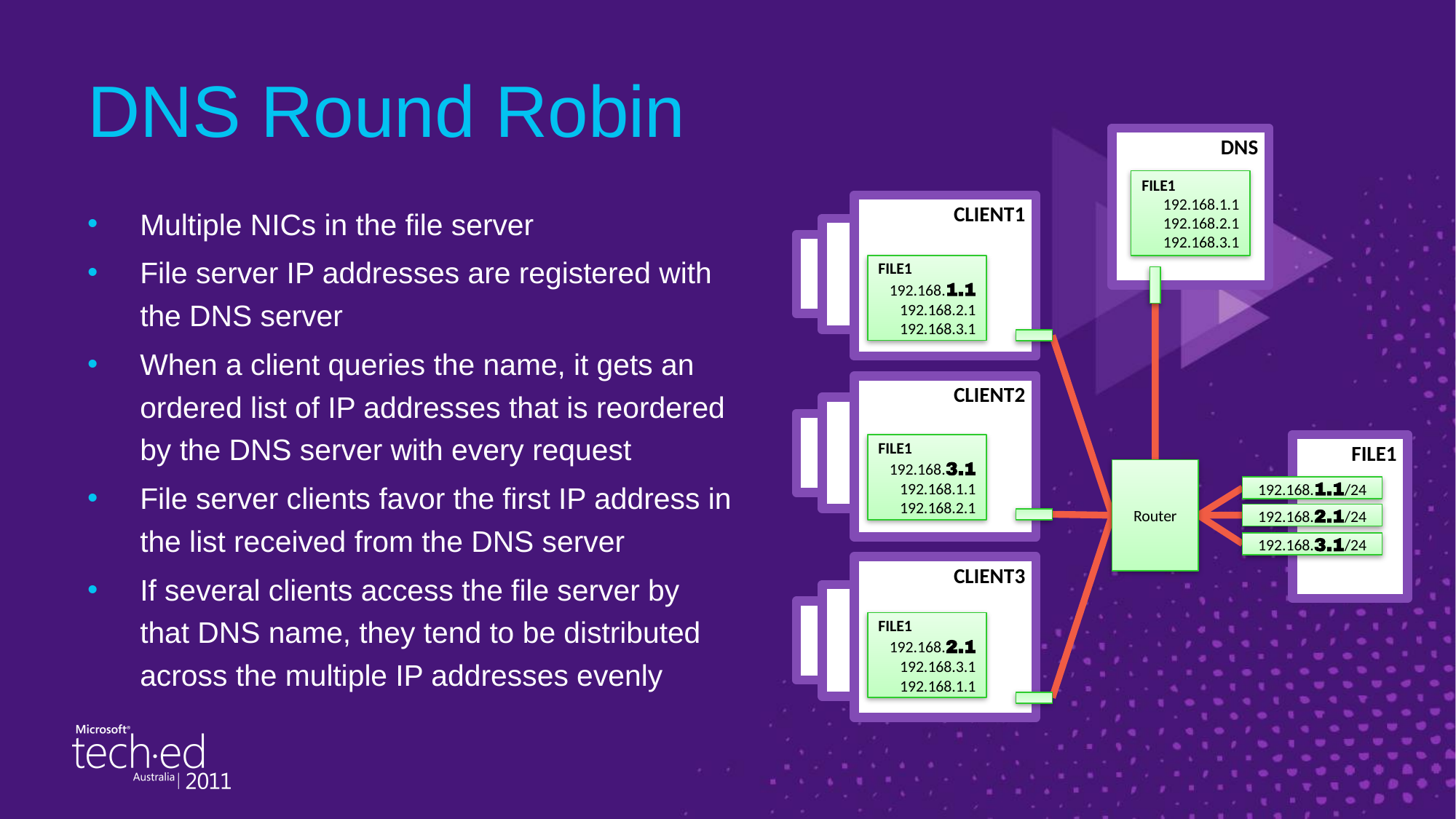

# DNS Round Robin
DNS
FILE1
192.168.1.1
192.168.2.1
192.168.3.1
Multiple NICs in the file server
File server IP addresses are registered with the DNS server
When a client queries the name, it gets an ordered list of IP addresses that is reordered by the DNS server with every request
File server clients favor the first IP address in the list received from the DNS server
If several clients access the file server by that DNS name, they tend to be distributed across the multiple IP addresses evenly
CLIENT1

FILE1
192.168.1.1
192.168.2.1
192.168.3.1

CLIENT2

FILE1
FILE1
192.168.3.1
192.168.1.1
192.168.2.1
Router
192.168.1.1/24
192.168.2.1/24

192.168.3.1/24
CLIENT3

FILE1
192.168.2.1
192.168.3.1
192.168.1.1